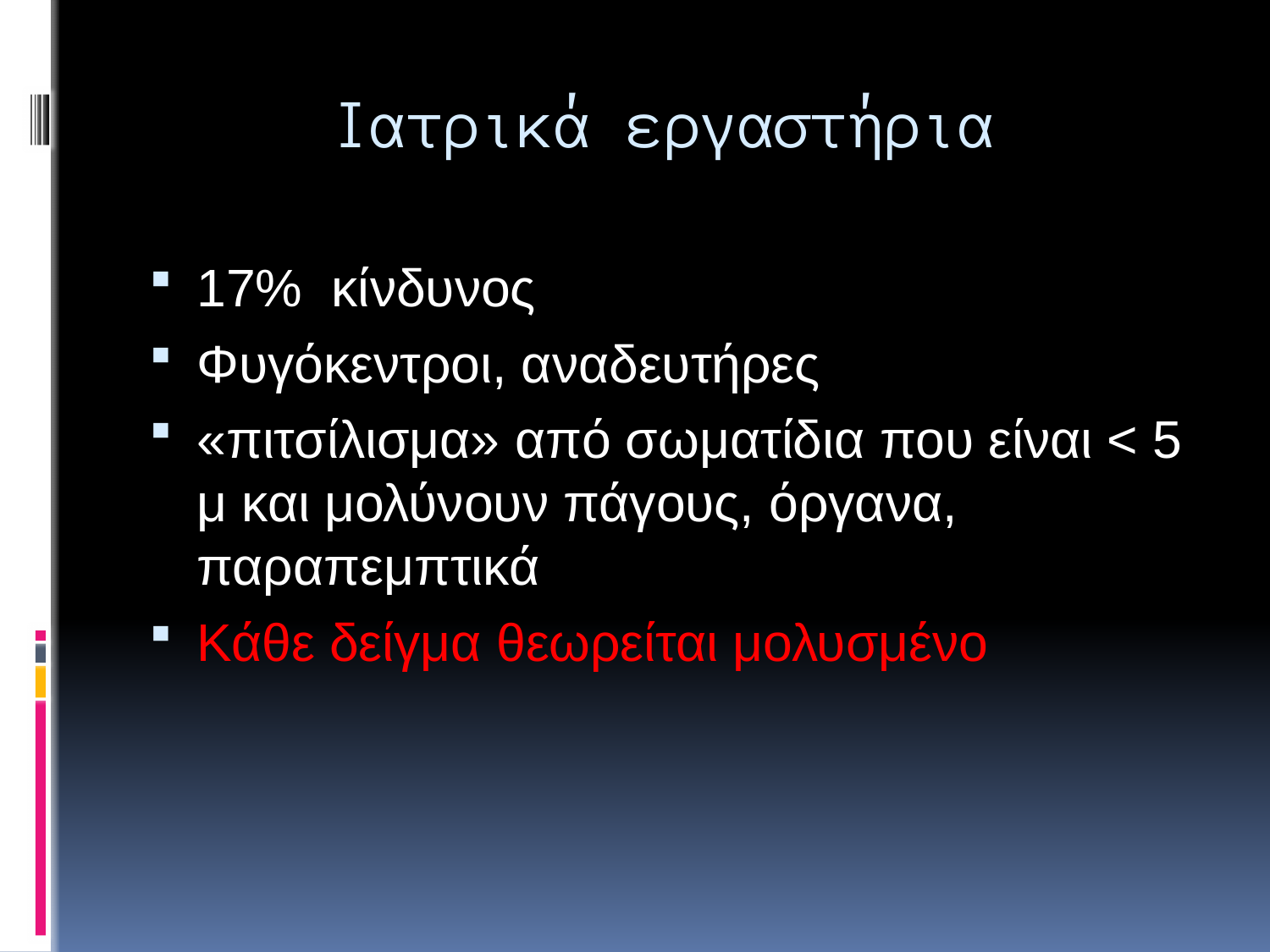

# Ιατρικά εργαστήρια
17%  κίνδυνος
Φυγόκεντροι, αναδευτήρες
«πιτσίλισμα» από σωματίδια που είναι < 5 μ και μολύνουν πάγους, όργανα, παραπεμπτικά
Κάθε δείγμα θεωρείται μολυσμένο